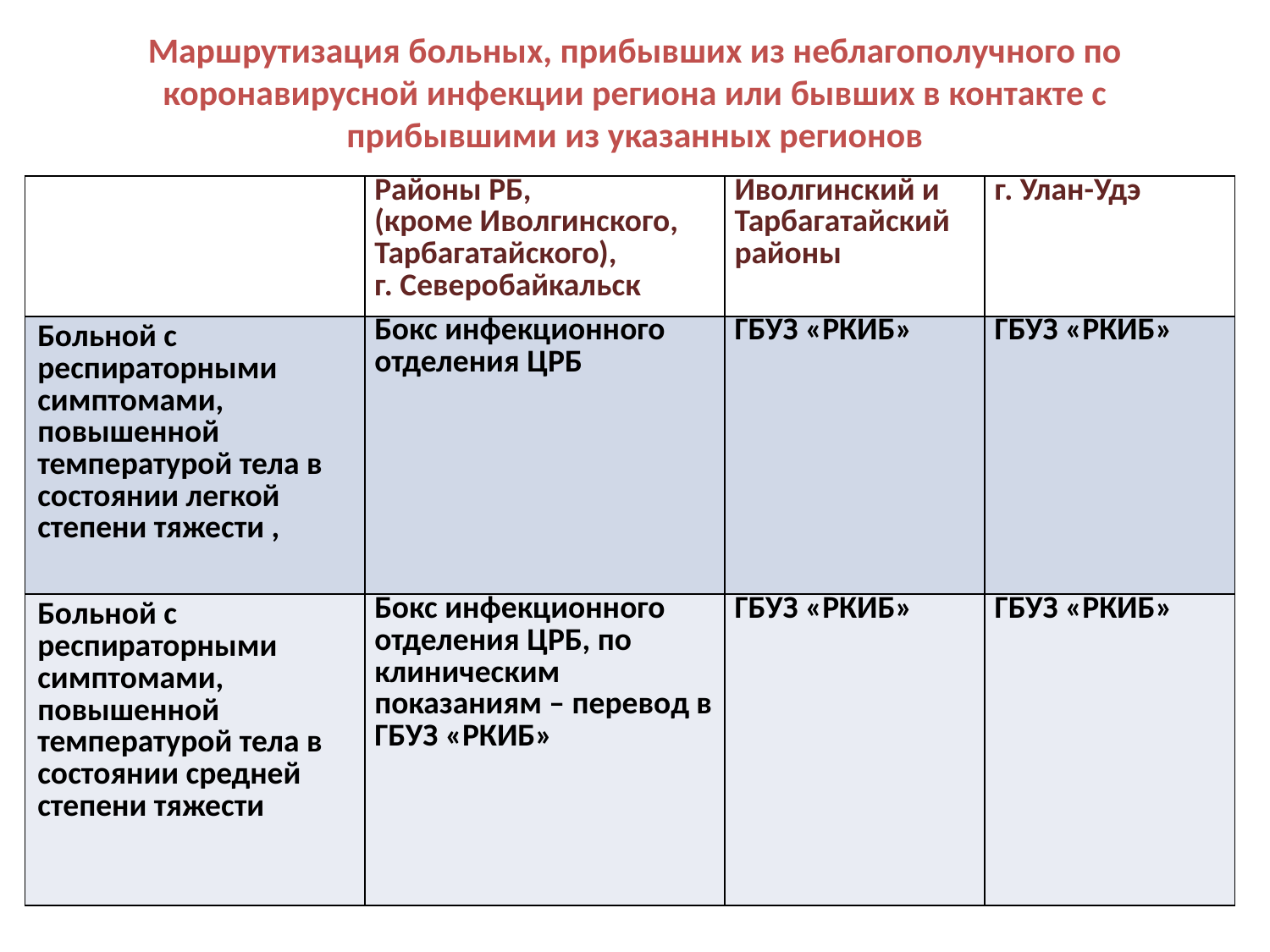

# Маршрутизация больных, прибывших из неблагополучного по коронавирусной инфекции региона или бывших в контакте с прибывшими из указанных регионов
|  | Районы РБ, (кроме Иволгинского, Тарбагатайского), г. Северобайкальск | Иволгинский и Тарбагатайский районы | г. Улан-Удэ |
| --- | --- | --- | --- |
| Больной с респираторными симптомами, повышенной температурой тела в состоянии легкой степени тяжести , | Бокс инфекционного отделения ЦРБ | ГБУЗ «РКИБ» | ГБУЗ «РКИБ» |
| Больной с респираторными симптомами, повышенной температурой тела в состоянии средней степени тяжести | Бокс инфекционного отделения ЦРБ, по клиническим показаниям – перевод в ГБУЗ «РКИБ» | ГБУЗ «РКИБ» | ГБУЗ «РКИБ» |